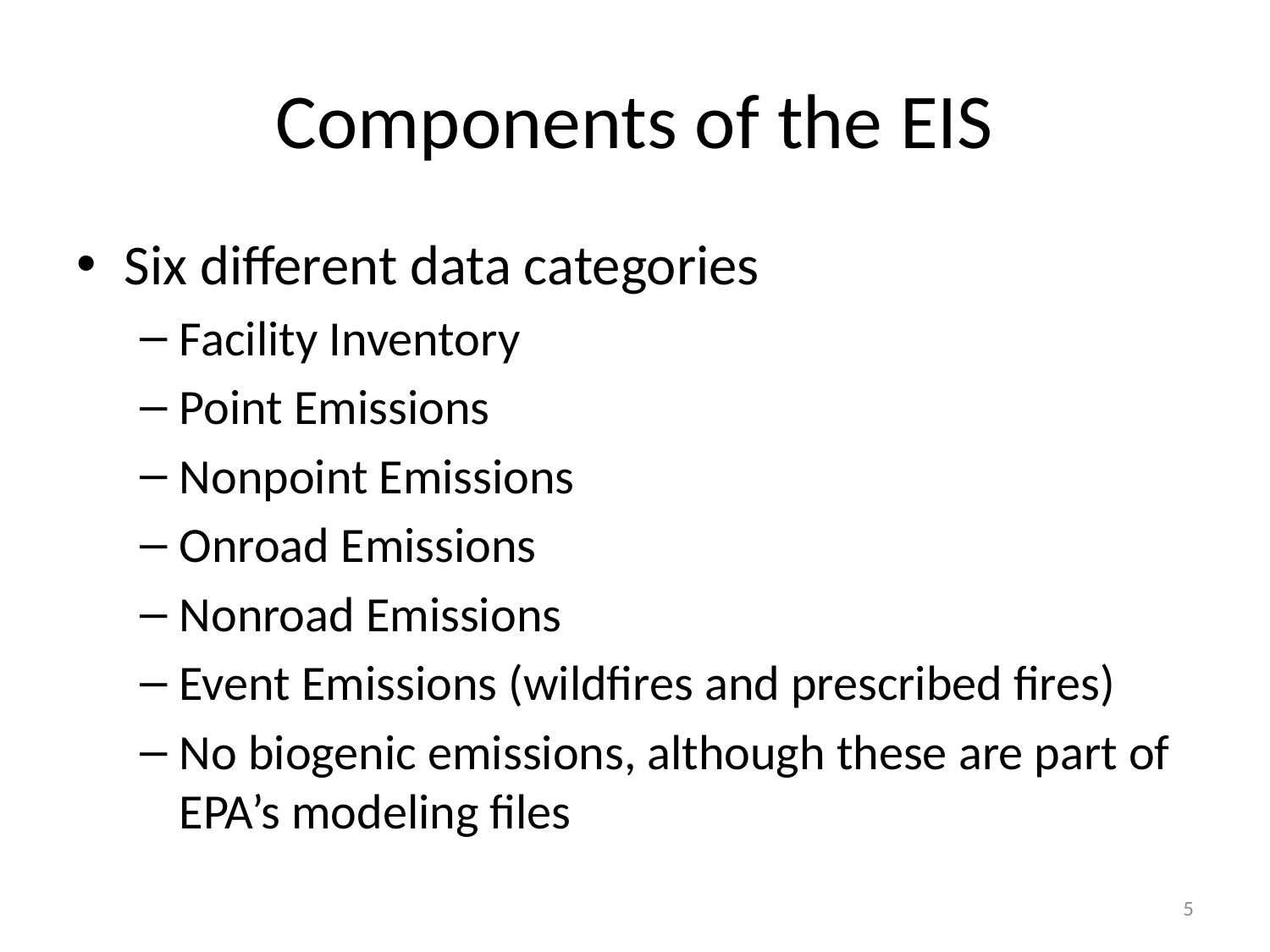

# Components of the EIS
Six different data categories
Facility Inventory
Point Emissions
Nonpoint Emissions
Onroad Emissions
Nonroad Emissions
Event Emissions (wildfires and prescribed fires)
No biogenic emissions, although these are part of EPA’s modeling files
5